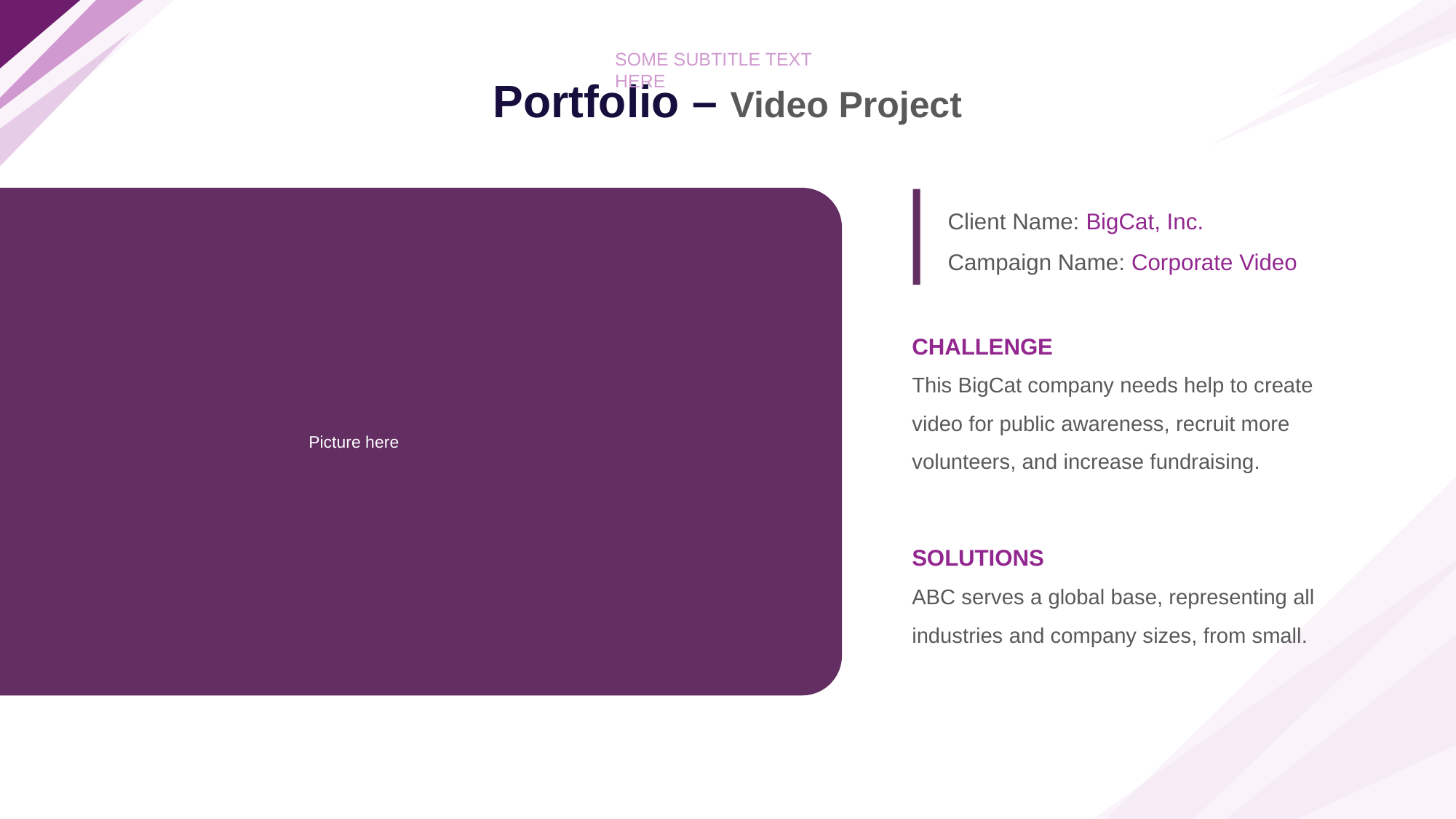

SOME SUBTITLE TEXT HERE
# Portfolio – Video Project
Client Name: BigCat, Inc.
Campaign Name: Corporate Video
Picture here

CHALLENGE
This BigCat company needs help to create video for public awareness, recruit more volunteers, and increase fundraising.
SOLUTIONS
ABC serves a global base, representing all industries and company sizes, from small.